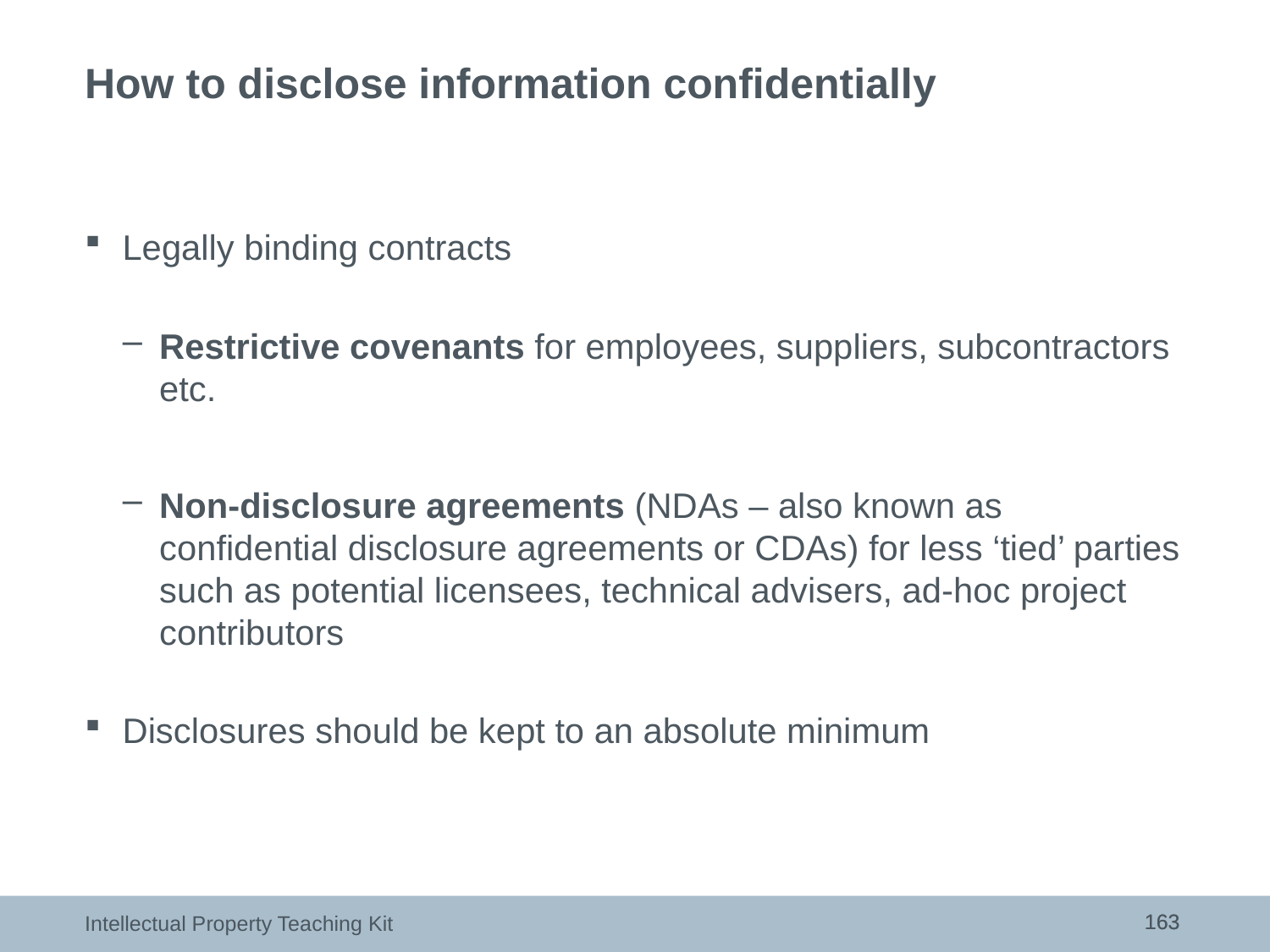

# How to disclose information confidentially
Legally binding contracts

Restrictive covenants for employees, suppliers, subcontractors etc.

Non-disclosure agreements (NDAs – also known as
confidential disclosure agreements or CDAs) for less ‘tied’ parties such as potential licensees, technical advisers, ad-hoc project contributors

Disclosures should be kept to an absolute minimum

163
163
Intellectual Property Teaching Kit